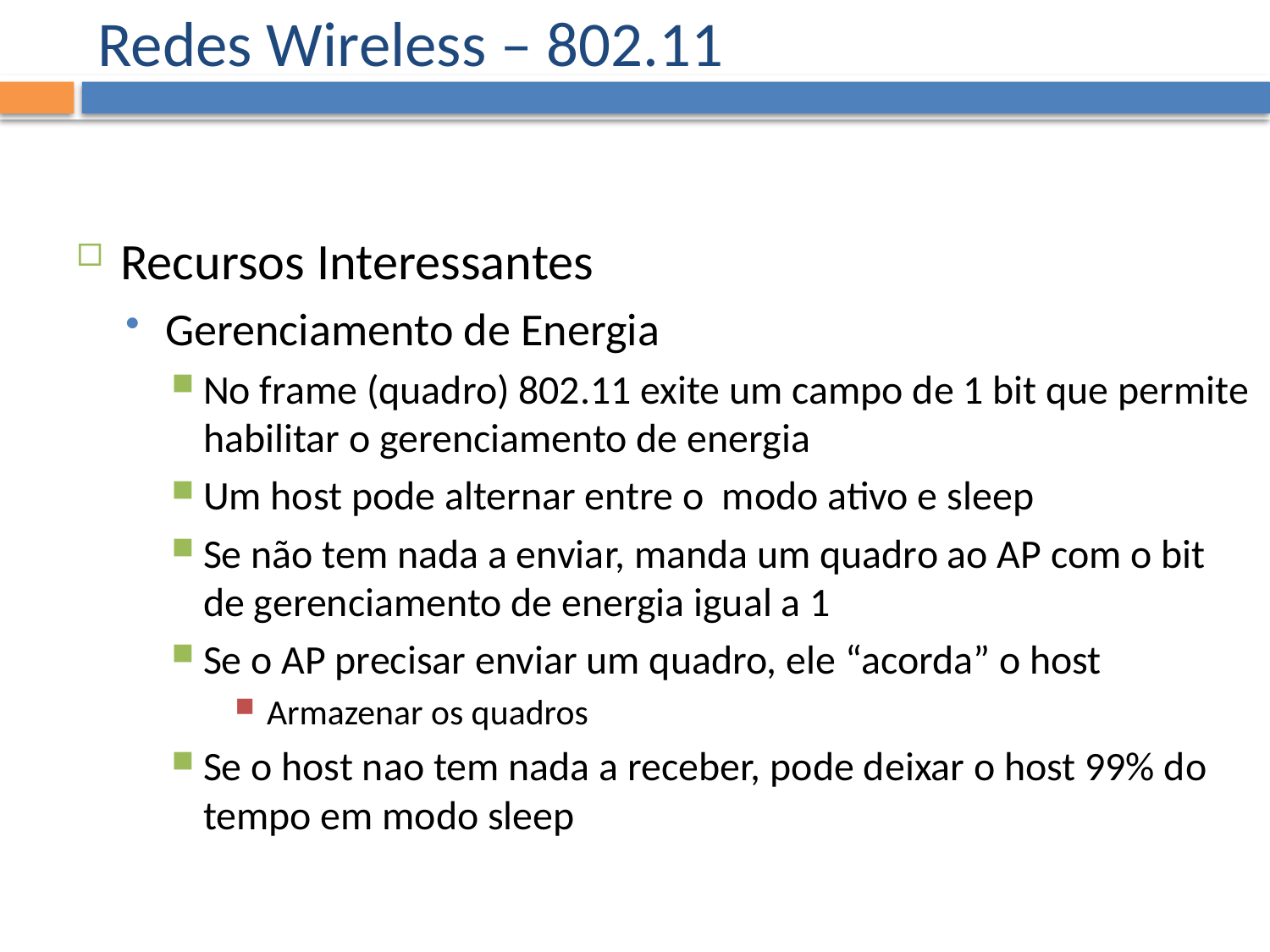

# Redes Wireless – 802.11
Recursos Interessantes
Gerenciamento de Energia
No frame (quadro) 802.11 exite um campo de 1 bit que permite habilitar o gerenciamento de energia
Um host pode alternar entre o  modo ativo e sleep
Se não tem nada a enviar, manda um quadro ao AP com o bit de gerenciamento de energia igual a 1
Se o AP precisar enviar um quadro, ele “acorda” o host
Armazenar os quadros
Se o host nao tem nada a receber, pode deixar o host 99% do tempo em modo sleep